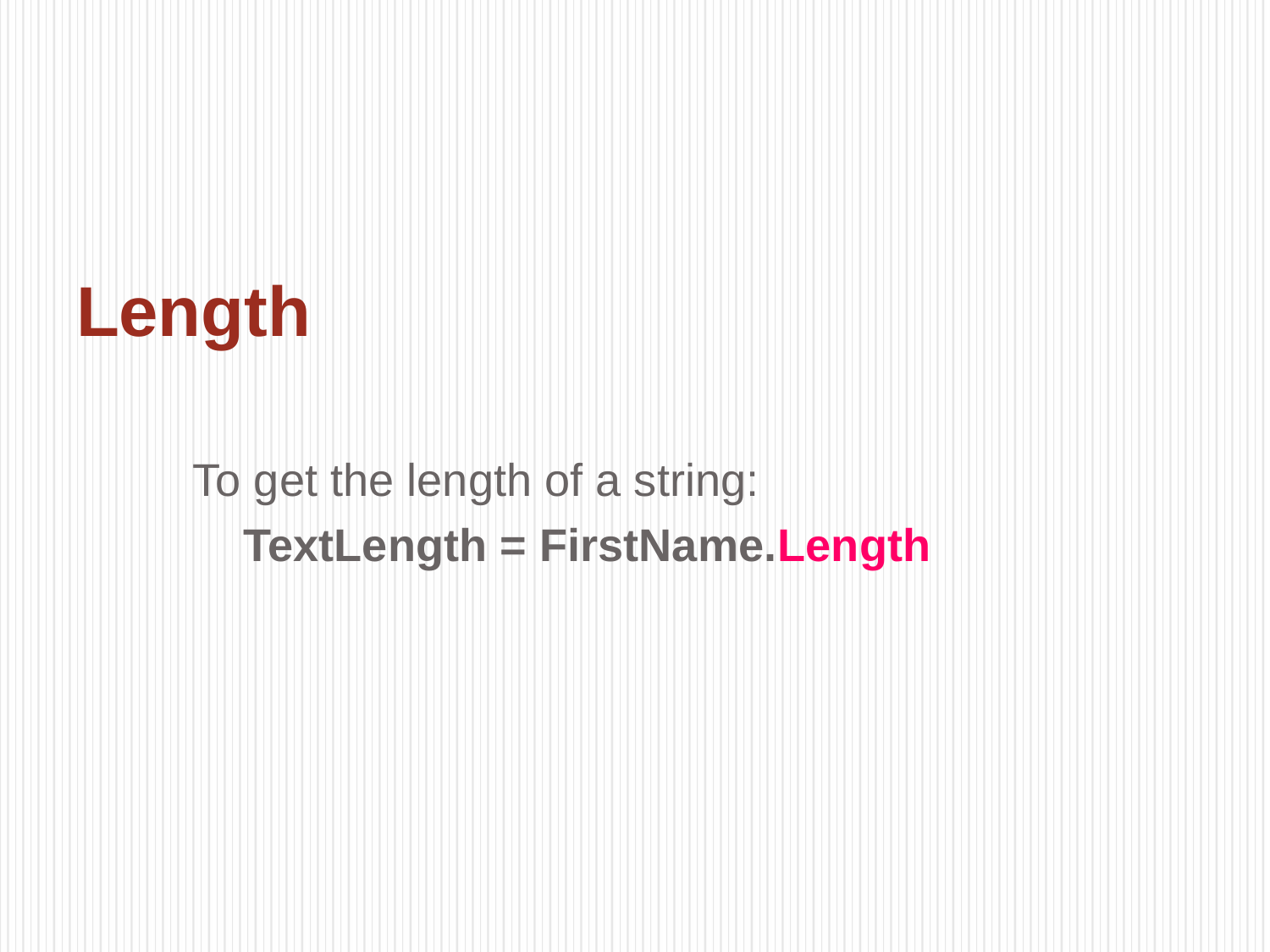

# Length
To get the length of a string:
    TextLength = FirstName.Length